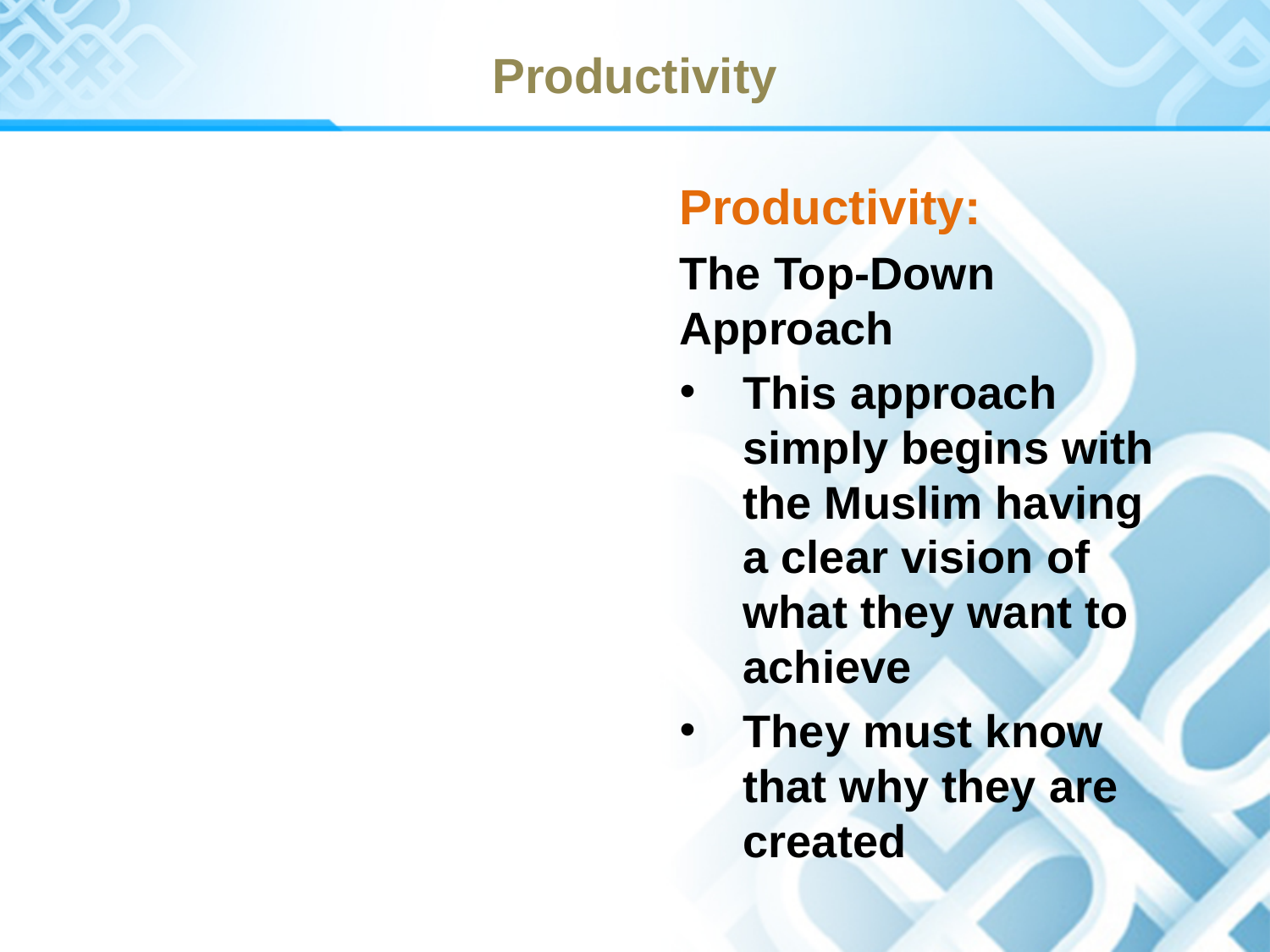

Productivity
Productivity:
The Top-Down Approach
This approach simply begins with the Muslim having a clear vision of what they want to achieve
They must know that why they are created